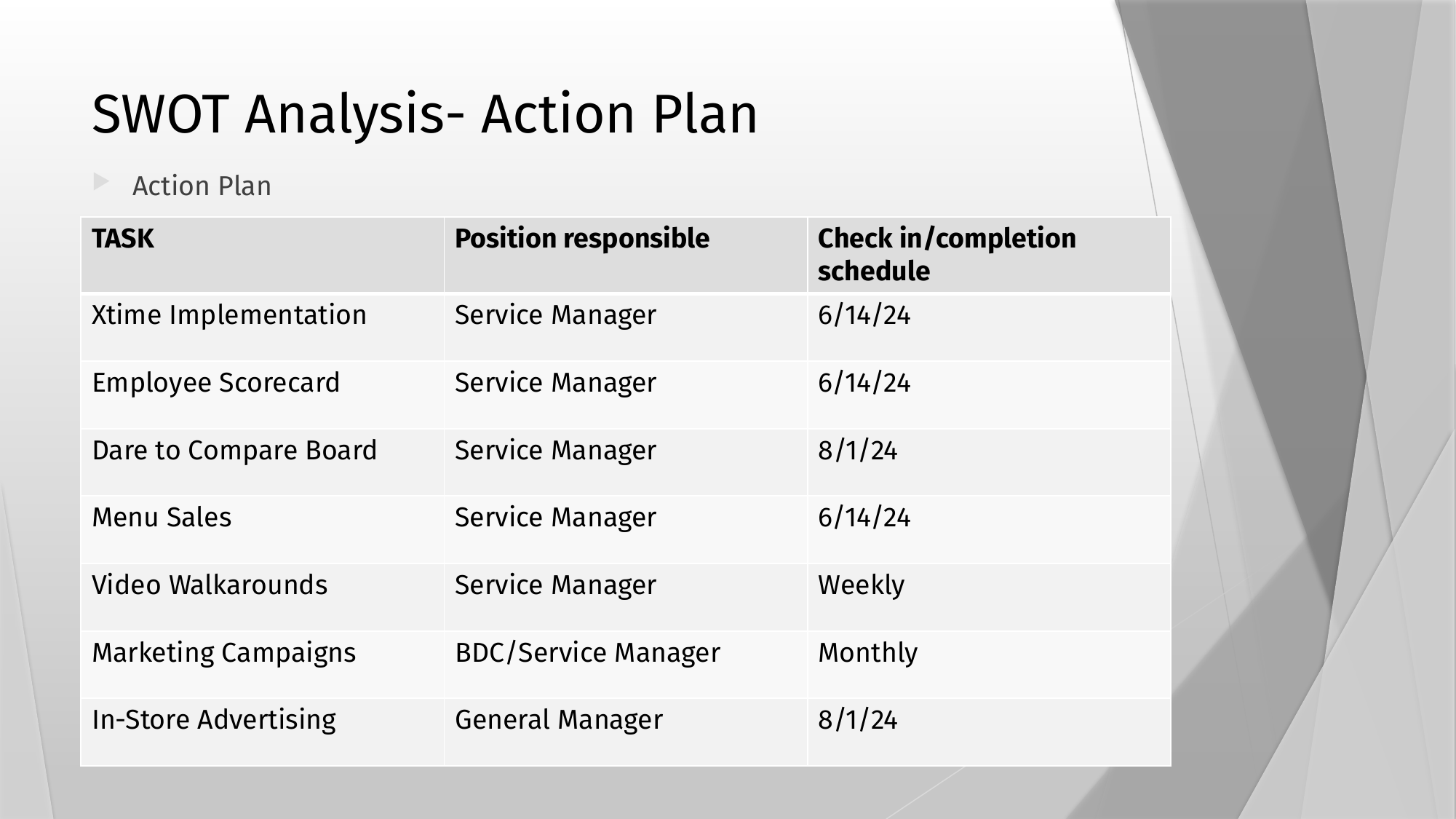

# SWOT Analysis- Action Plan
Action Plan

| TASK | Position responsible | Check in/completion schedule |
| --- | --- | --- |
| Xtime Implementation | Service Manager | 6/14/24 |
| Employee Scorecard | Service Manager | 6/14/24 |
| Dare to Compare Board | Service Manager | 8/1/24 |
| Menu Sales | Service Manager | 6/14/24 |
| Video Walkarounds | Service Manager | Weekly |
| Marketing Campaigns | BDC/Service Manager | Monthly |
| In-Store Advertising | General Manager | 8/1/24 |